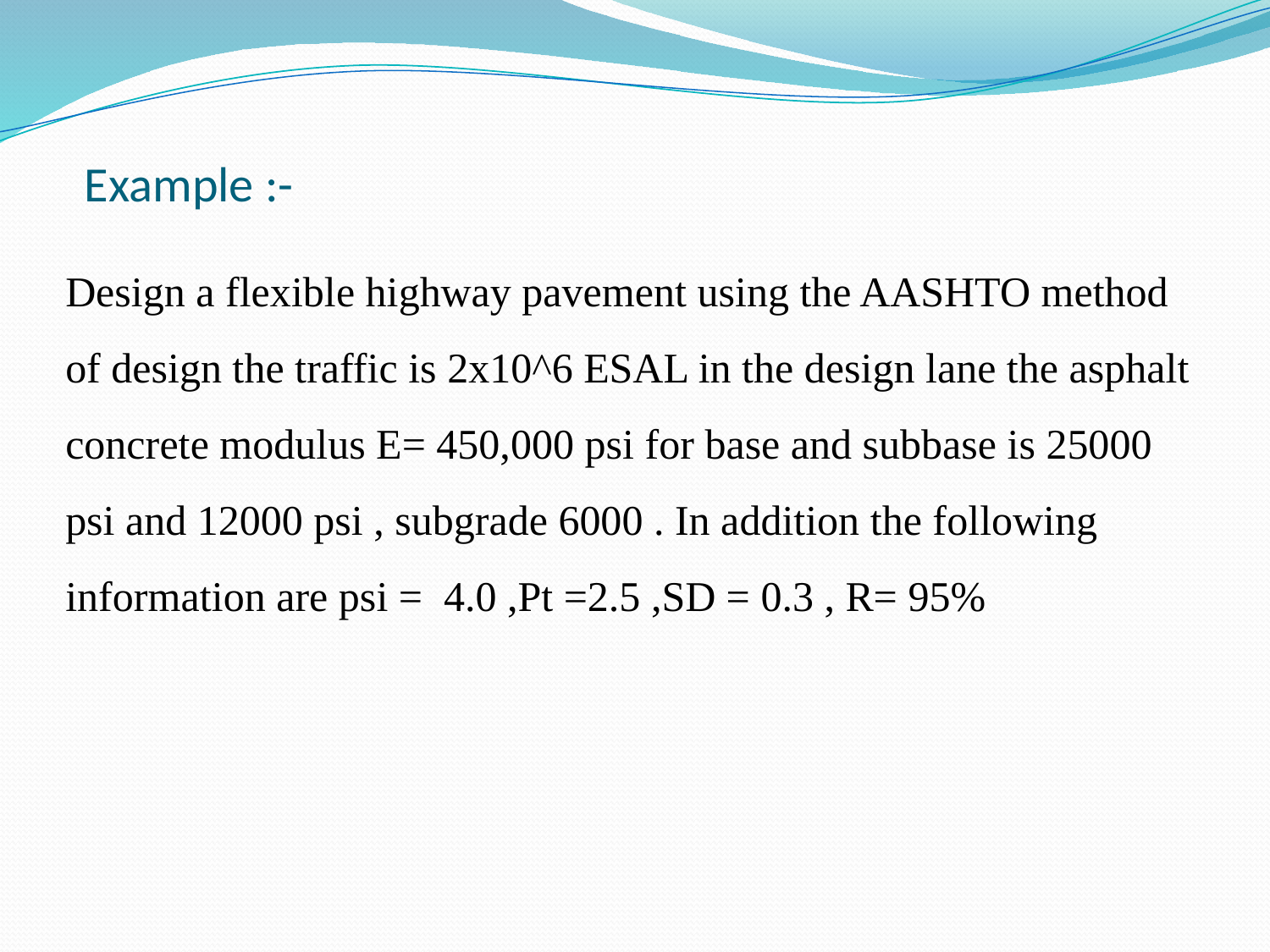

# Example :-
Design a flexible highway pavement using the AASHTO method of design the traffic is 2x10^6 ESAL in the design lane the asphalt concrete modulus E= 450,000 psi for base and subbase is 25000 psi and 12000 psi , subgrade 6000 . In addition the following information are psi =  4.0 ,Pt =2.5 ,SD = 0.3 , R= 95%